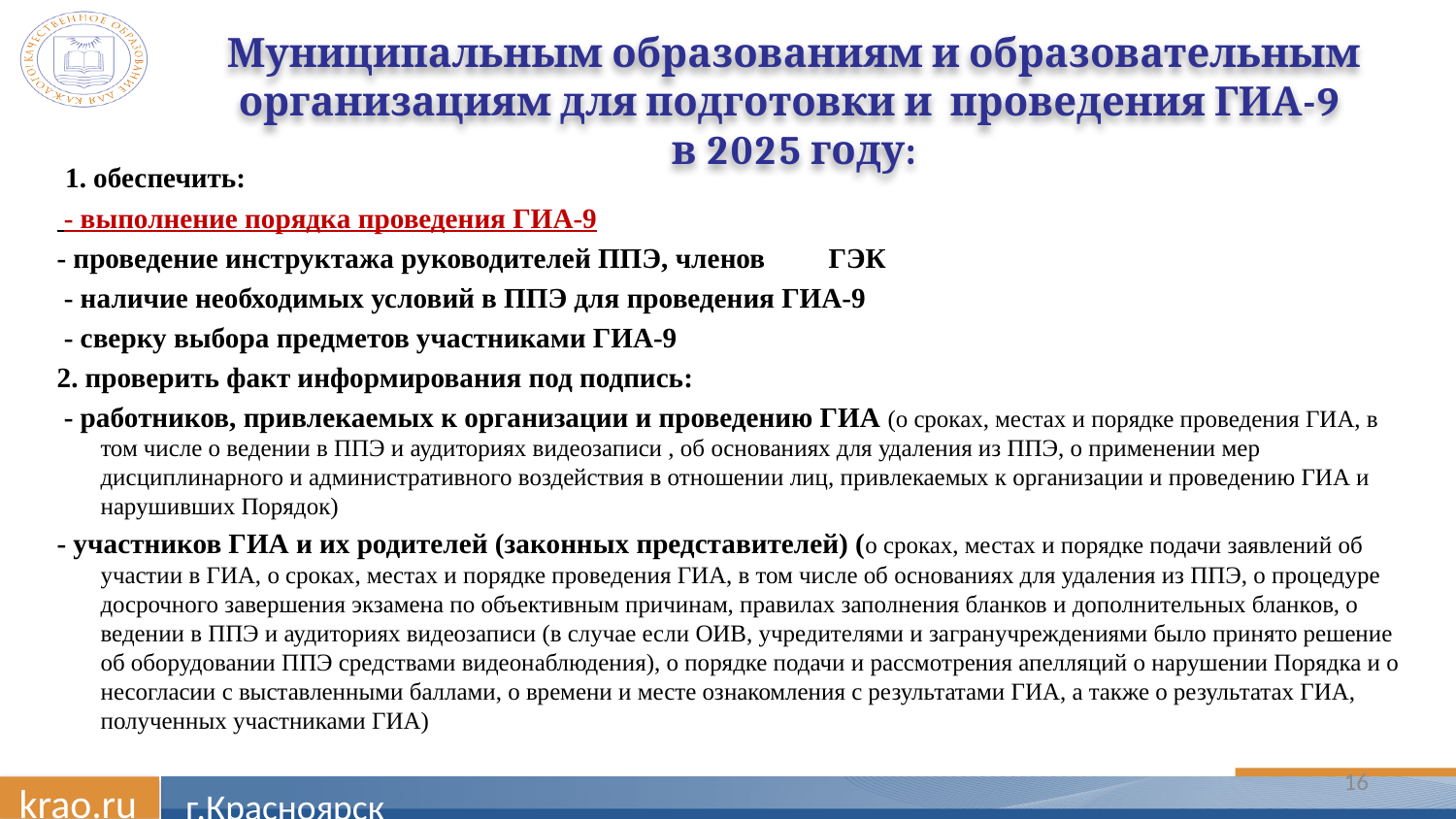

Муниципальным образованиям и образовательным организациям для подготовки и  проведения ГИА-9
в 2025 году:
 1. обеспечить:
 - выполнение порядка проведения ГИА-9
- проведение инструктажа руководителей ППЭ, членов 	ГЭК
 - наличие необходимых условий в ППЭ для проведения ГИА-9
 - сверку выбора предметов участниками ГИА-9
2. проверить факт информирования под подпись:
 - работников, привлекаемых к организации и проведению ГИА (о сроках, местах и порядке проведения ГИА, в том числе о ведении в ППЭ и аудиториях видеозаписи , об основаниях для удаления из ППЭ, о применении мер дисциплинарного и административного воздействия в отношении лиц, привлекаемых к организации и проведению ГИА и нарушивших Порядок)
- участников ГИА и их родителей (законных представителей) (о сроках, местах и порядке подачи заявлений об участии в ГИА, о сроках, местах и порядке проведения ГИА, в том числе об основаниях для удаления из ППЭ, о процедуре досрочного завершения экзамена по объективным причинам, правилах заполнения бланков и дополнительных бланков, о ведении в ППЭ и аудиториях видеозаписи (в случае если ОИВ, учредителями и загранучреждениями было принято решение об оборудовании ППЭ средствами видеонаблюдения), о порядке подачи и рассмотрения апелляций о нарушении Порядка и о несогласии с выставленными баллами, о времени и месте ознакомления с результатами ГИА, а также о результатах ГИА, полученных участниками ГИА)

16